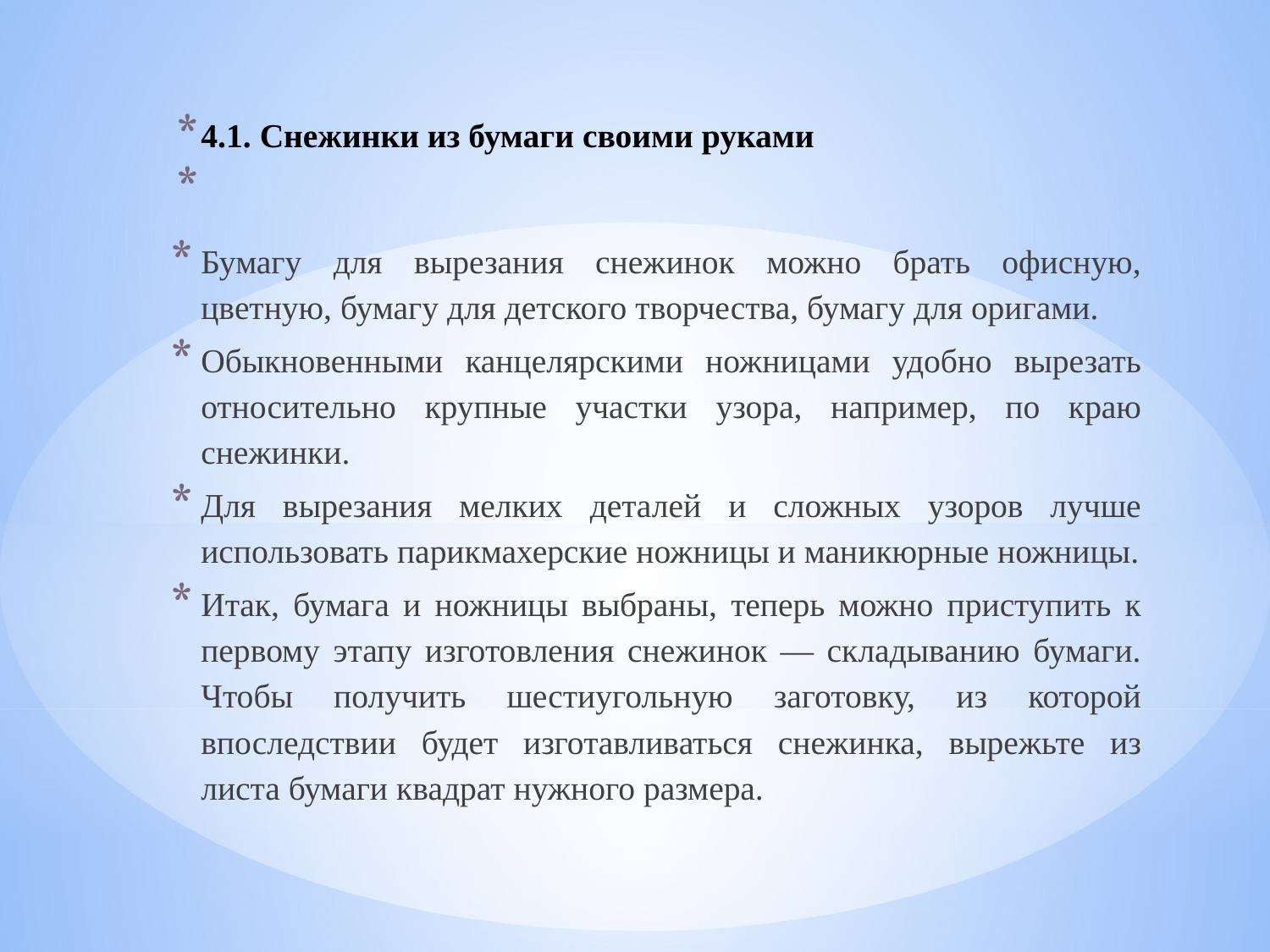

4.1. Снежинки из бумаги своими руками

Бумагу для вырезания снежинок можно брать офисную, цветную, бумагу для детского творчества, бумагу для оригами.
Обыкновенными канцелярскими ножницами удобно вырезать относительно крупные участки узора, например, по краю снежинки.
Для вырезания мелких деталей и сложных узоров лучше использовать парикмахерские ножницы и маникюрные ножницы.
Итак, бумага и ножницы выбраны, теперь можно приступить к первому этапу изготовления снежинок — складыванию бумаги. Чтобы получить шестиугольную заготовку, из которой впоследствии будет изготавливаться снежинка, вырежьте из листа бумаги квадрат нужного размера.